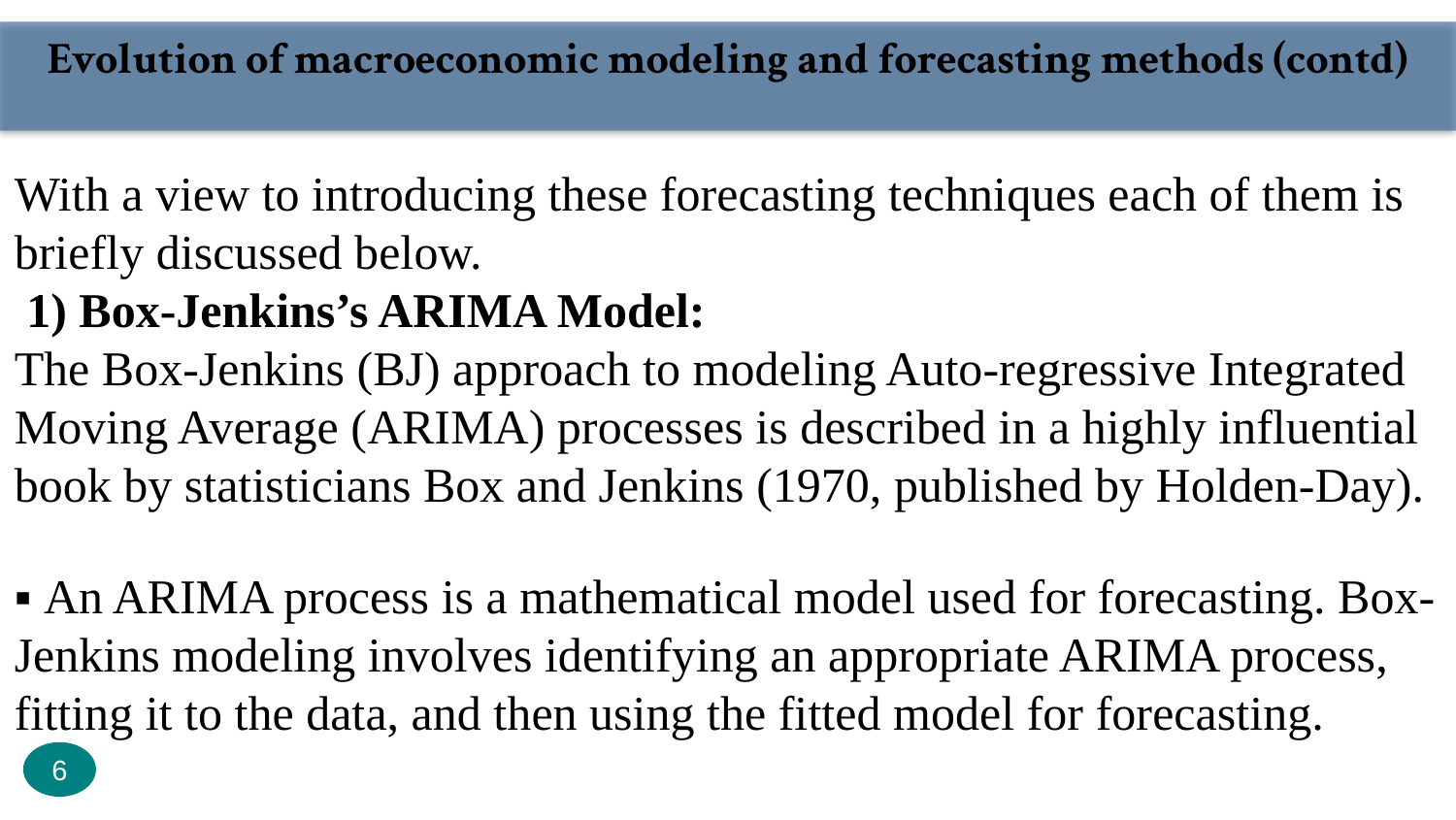

Evolution of macroeconomic modeling and forecasting methods (contd)
With a view to introducing these forecasting techniques each of them is briefly discussed below.
 1) Box-Jenkins’s ARIMA Model:
The Box-Jenkins (BJ) approach to modeling Auto-regressive Integrated Moving Average (ARIMA) processes is described in a highly influential book by statisticians Box and Jenkins (1970, published by Holden-Day).

▪ An ARIMA process is a mathematical model used for forecasting. Box-Jenkins modeling involves identifying an appropriate ARIMA process, fitting it to the data, and then using the fitted model for forecasting.
6